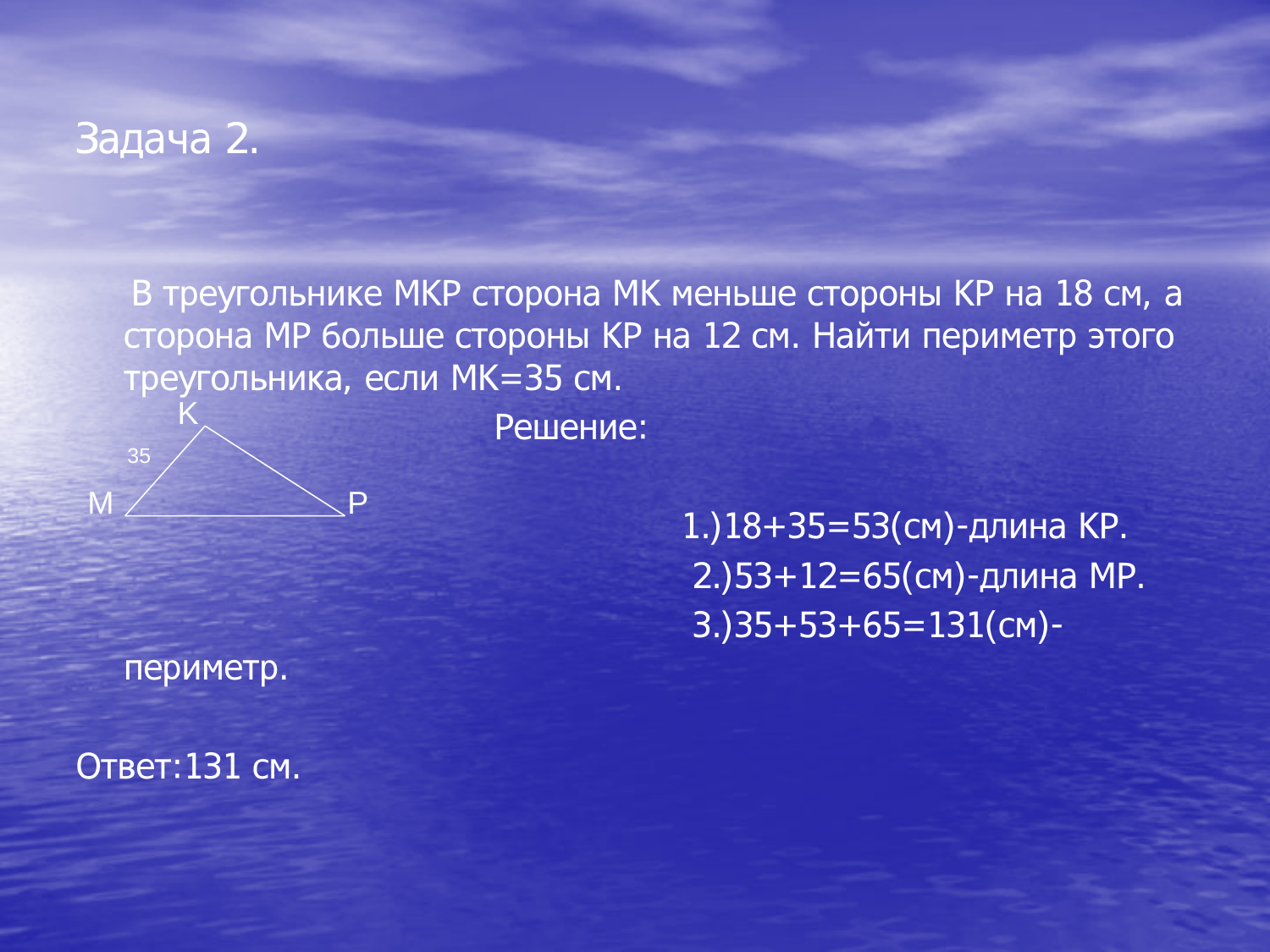

# Задача 2.
     В треугольнике MKP сторона MK меньше стороны KP на 18 см, а сторона MP больше стороны KP на 12 см. Найти периметр этого треугольника, если MK=35 см.
                                      Решение:

                                                       1.)18+35=53(см)-длина KP.
                                                        2.)53+12=65(см)-длина MP.
                                                        3.)35+53+65=131(см)-периметр.

Ответ:131 см.

K

35
M
P